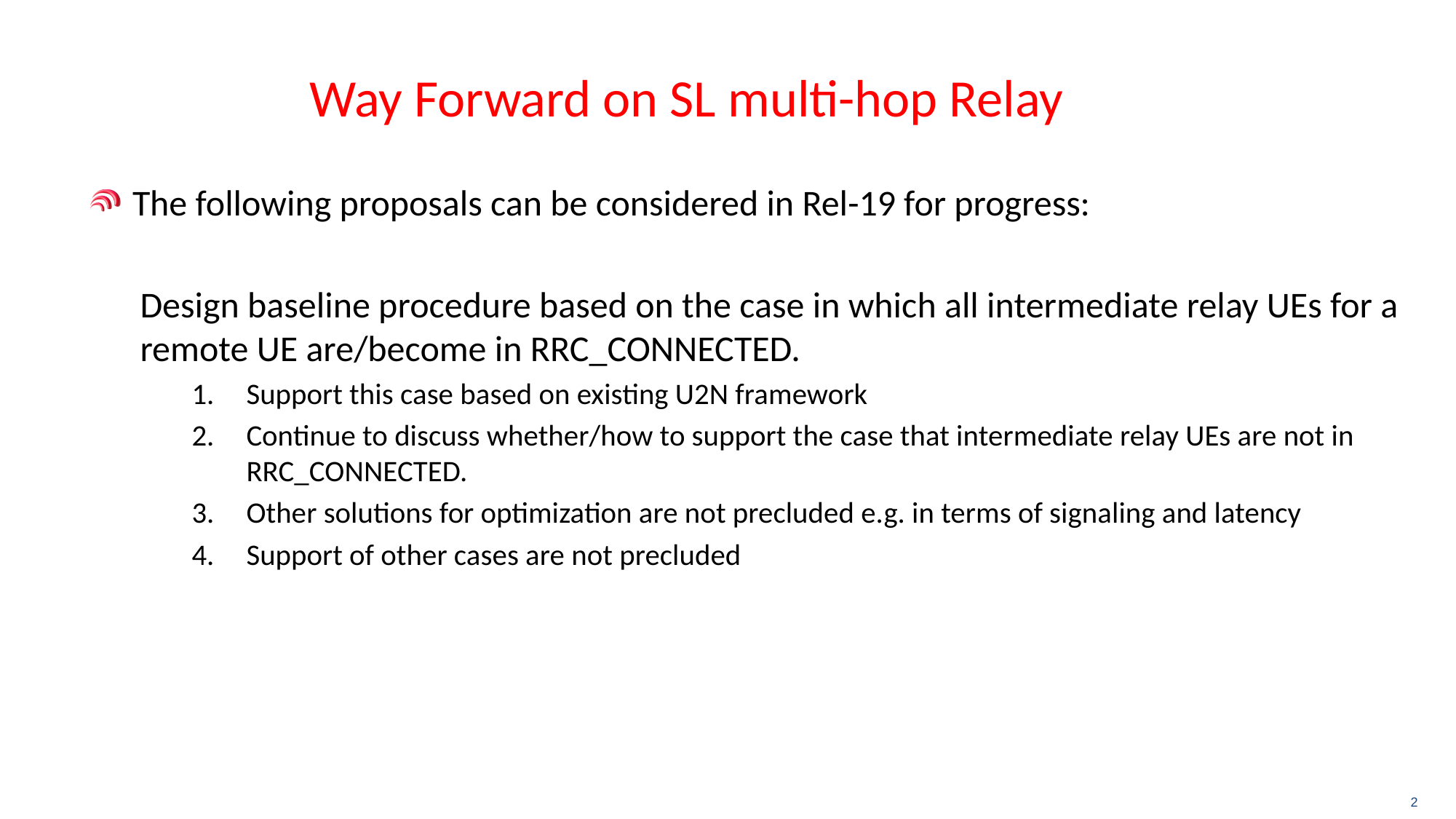

# Way Forward on SL multi-hop Relay
The following proposals can be considered in Rel-19 for progress:

Design baseline procedure based on the case in which all intermediate relay UEs for a remote UE are/become in RRC_CONNECTED.
Support this case based on existing U2N framework
Continue to discuss whether/how to support the case that intermediate relay UEs are not in RRC_CONNECTED.
Other solutions for optimization are not precluded e.g. in terms of signaling and latency
Support of other cases are not precluded